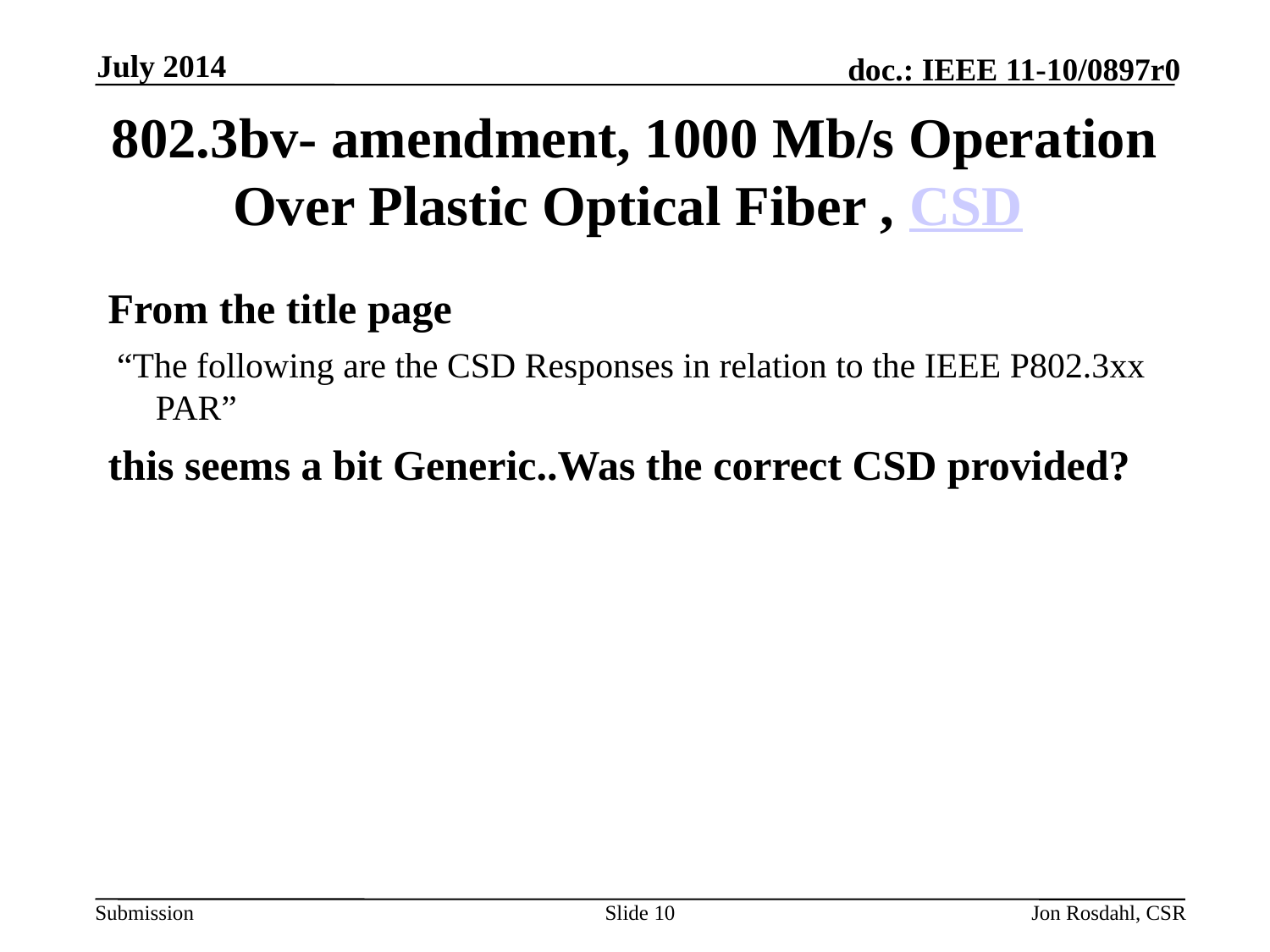

July 2014
# 802.3bv- amendment, 1000 Mb/s Operation Over Plastic Optical Fiber , CSD
From the title page
 “The following are the CSD Responses in relation to the IEEE P802.3xx PAR”
this seems a bit Generic..Was the correct CSD provided?
Slide 10
Jon Rosdahl, CSR